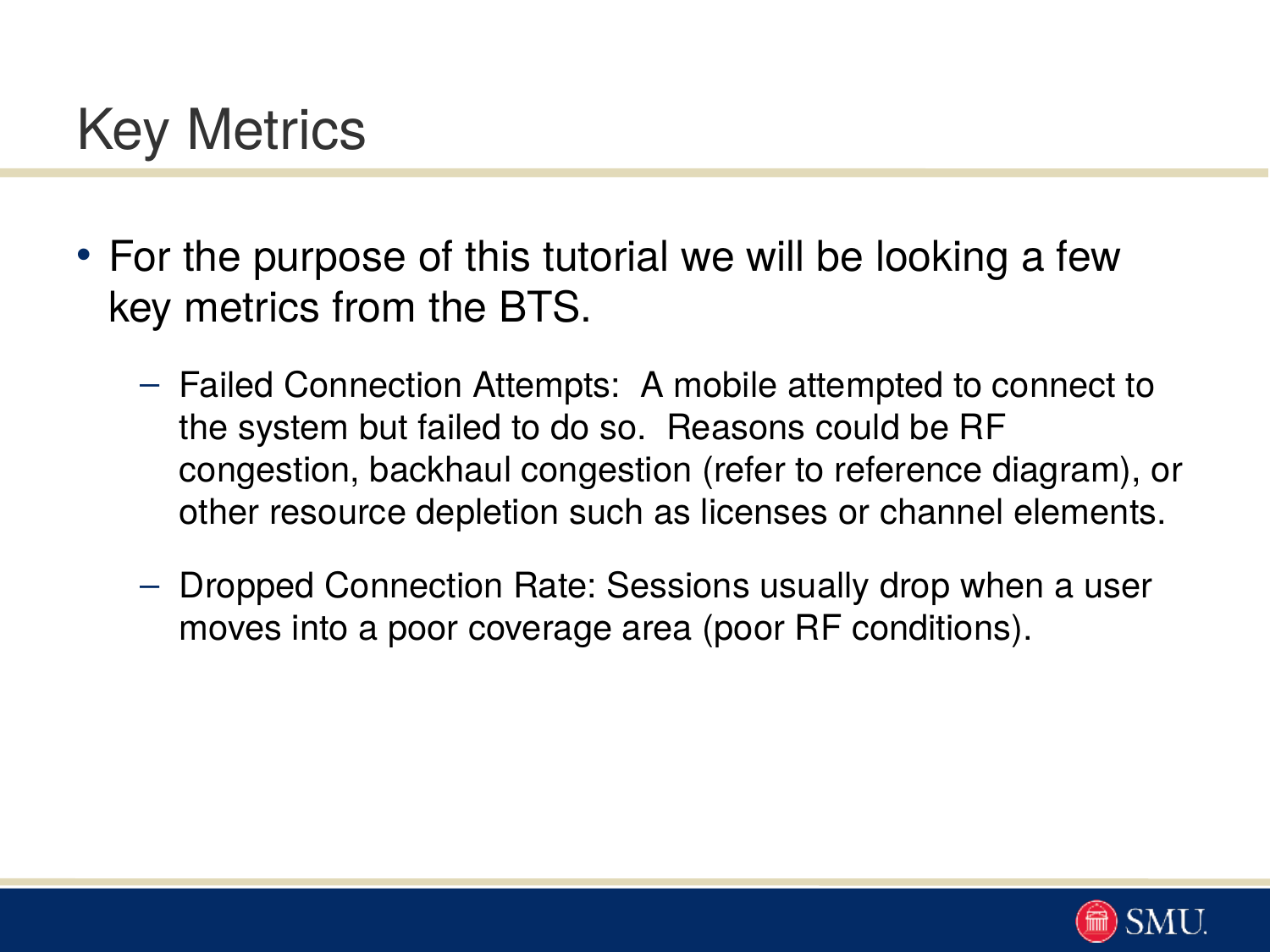

# Key Metrics
For the purpose of this tutorial we will be looking a few key metrics from the BTS.
Failed Connection Attempts:  A mobile attempted to connect to the system but failed to do so.  Reasons could be RF congestion, backhaul congestion (refer to reference diagram), or other resource depletion such as licenses or channel elements.
Dropped Connection Rate: Sessions usually drop when a user moves into a poor coverage area (poor RF conditions).